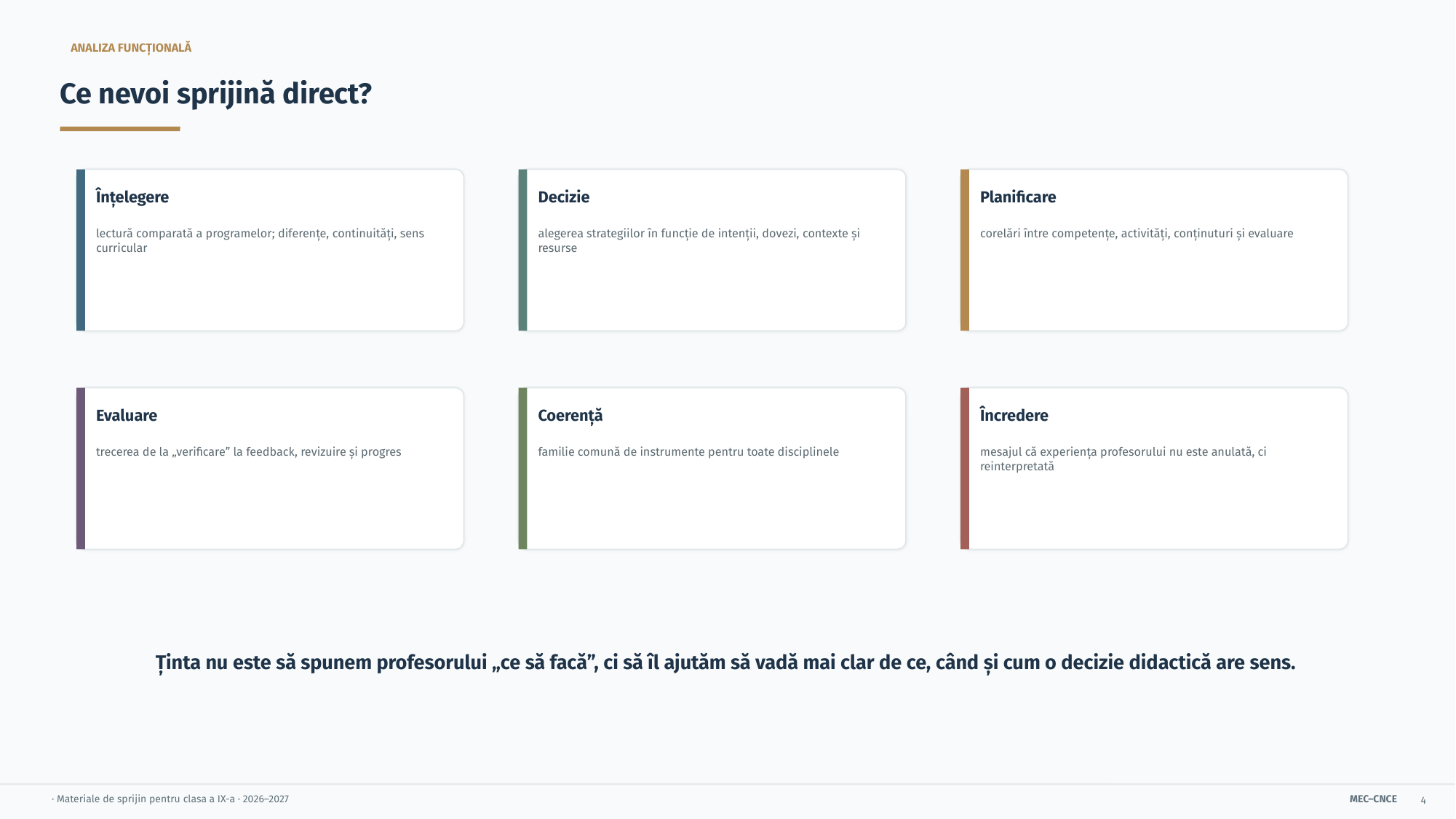

ANALIZA FUNCȚIONALĂ
Ce nevoi sprijină direct?

Înțelegere
Decizie
Planificare
lectură comparată a programelor; diferențe, continuități, sens curricular
alegerea strategiilor în funcție de intenții, dovezi, contexte și resurse
corelări între competențe, activități, conținuturi și evaluare

Evaluare
Coerență
Încredere
trecerea de la „verificare” la feedback, revizuire și progres
familie comună de instrumente pentru toate disciplinele
mesajul că experiența profesorului nu este anulată, ci reinterpretată
Ținta nu este să spunem profesorului „ce să facă”, ci să îl ajutăm să vadă mai clar de ce, când și cum o decizie didactică are sens.
4